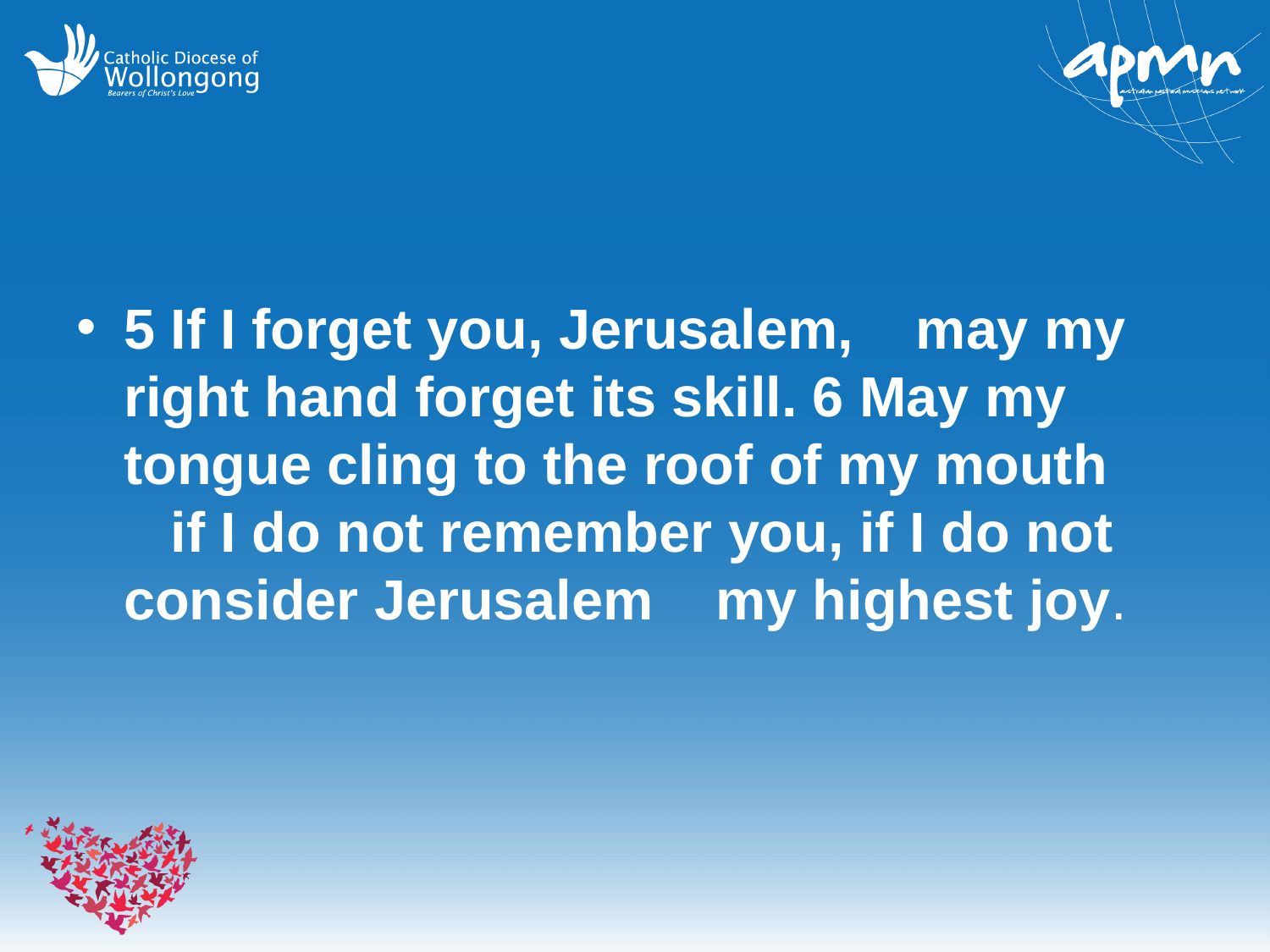

#
5 If I forget you, Jerusalem,     may my right hand forget its skill.  6 May my tongue cling to the roof of my mouth     if I do not remember you,  if I do not consider Jerusalem     my highest joy.